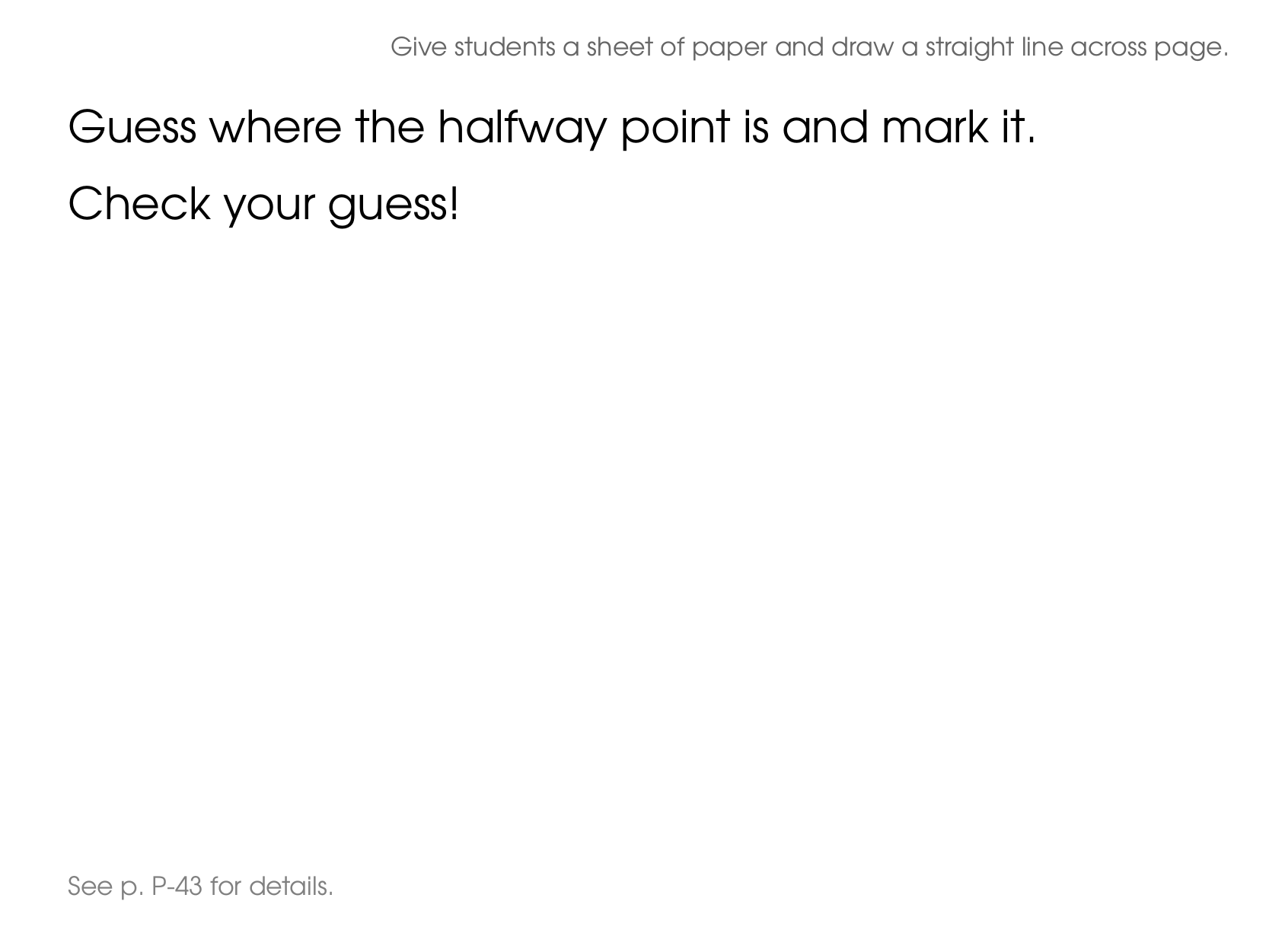

Give students a sheet of paper and draw a straight line across page.
Guess where the halfway point is and mark it.
Check your guess!
See p. P-43 for details.